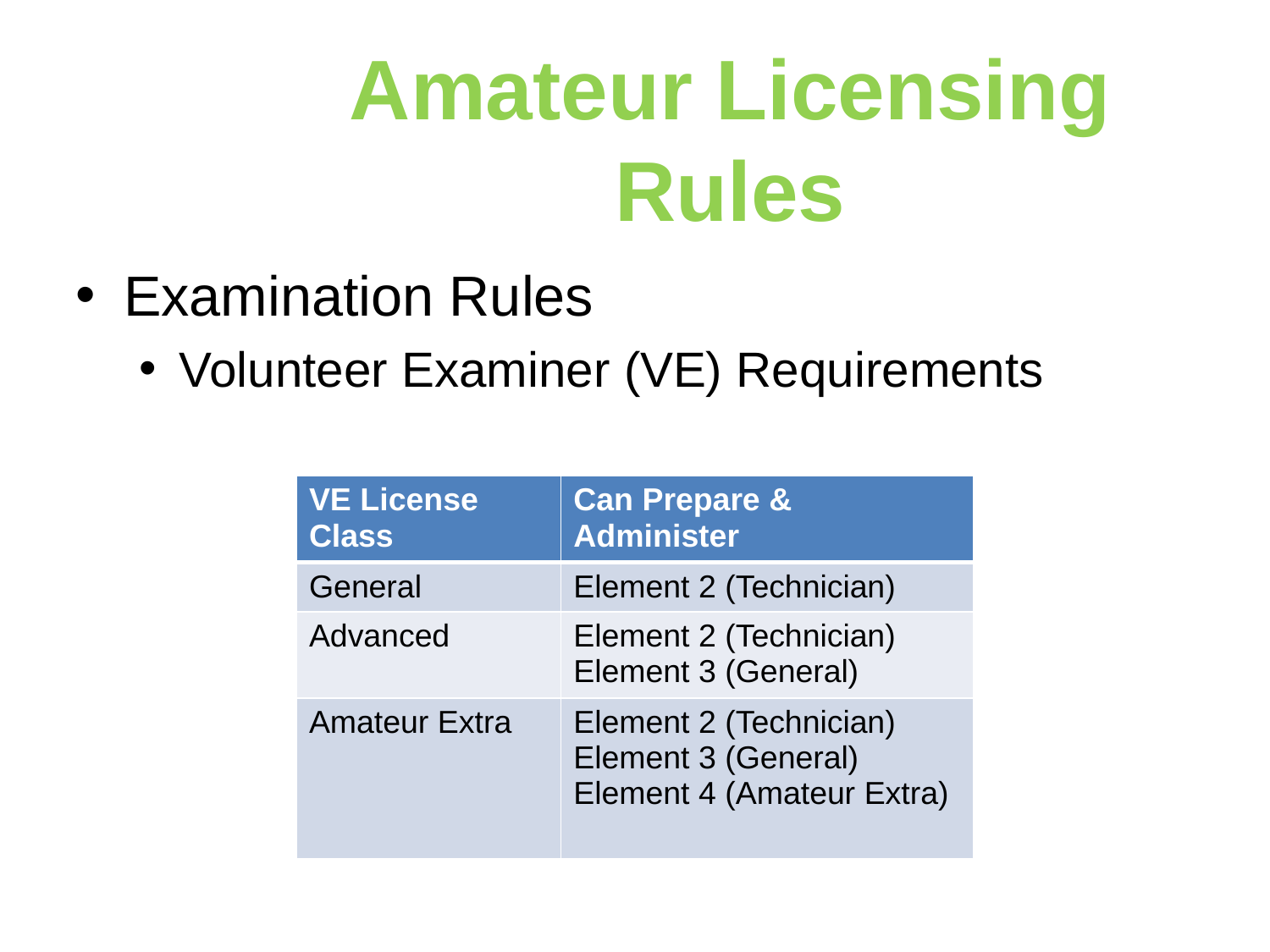

Amateur Licensing Rules
Examination Rules
Volunteer Examiner (VE) Requirements

| VE License Class | Can Prepare & Administer |
| --- | --- |
| General | Element 2 (Technician) |
| Advanced | Element 2 (Technician) Element 3 (General) |
| Amateur Extra | Element 2 (Technician) Element 3 (General) Element 4 (Amateur Extra) |